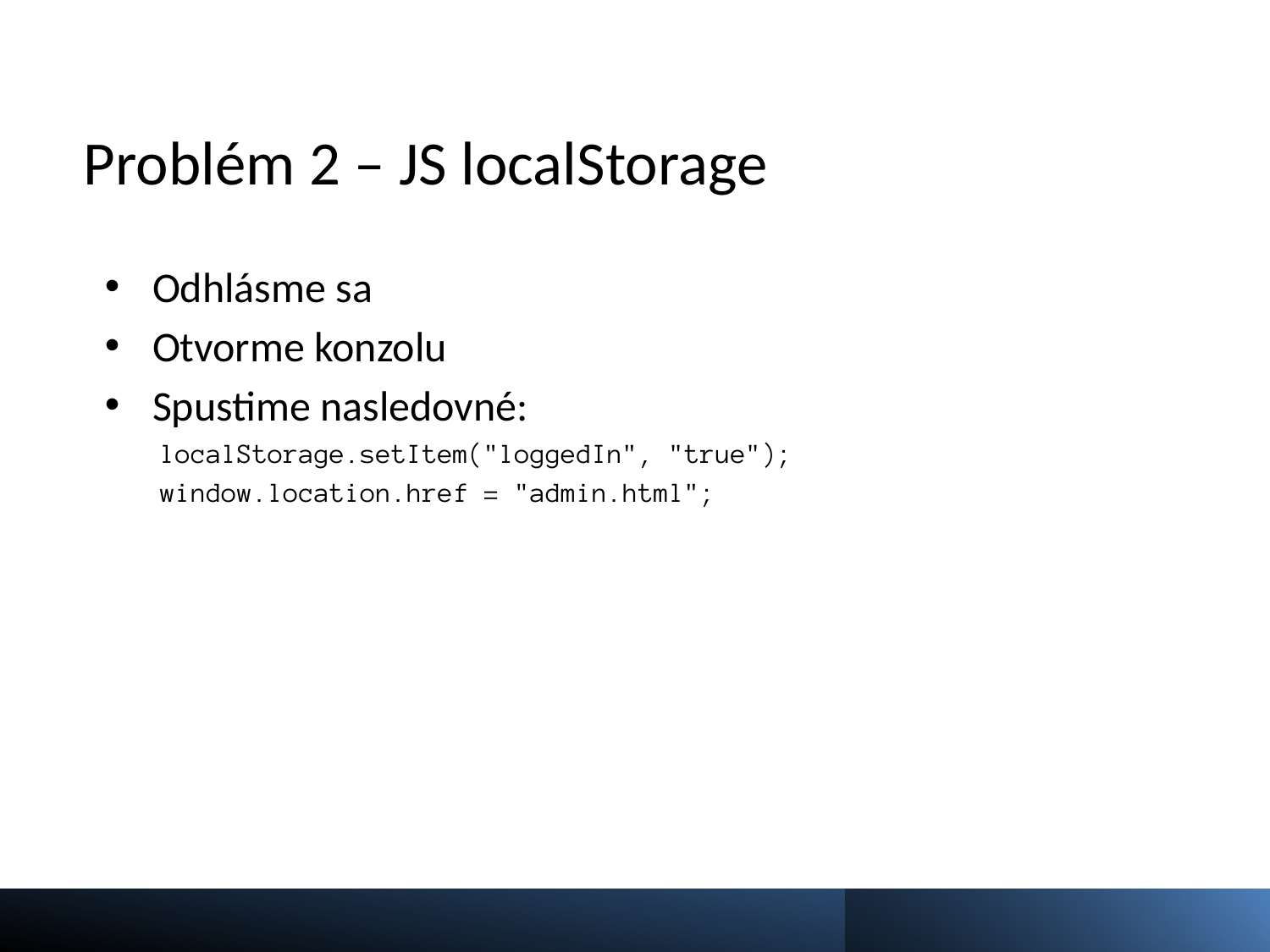

# Problém 2 – JS localStorage
Odhlásme sa
Otvorme konzolu
Spustime nasledovné:
localStorage.setItem("loggedIn", "true");
window.location.href = "admin.html";